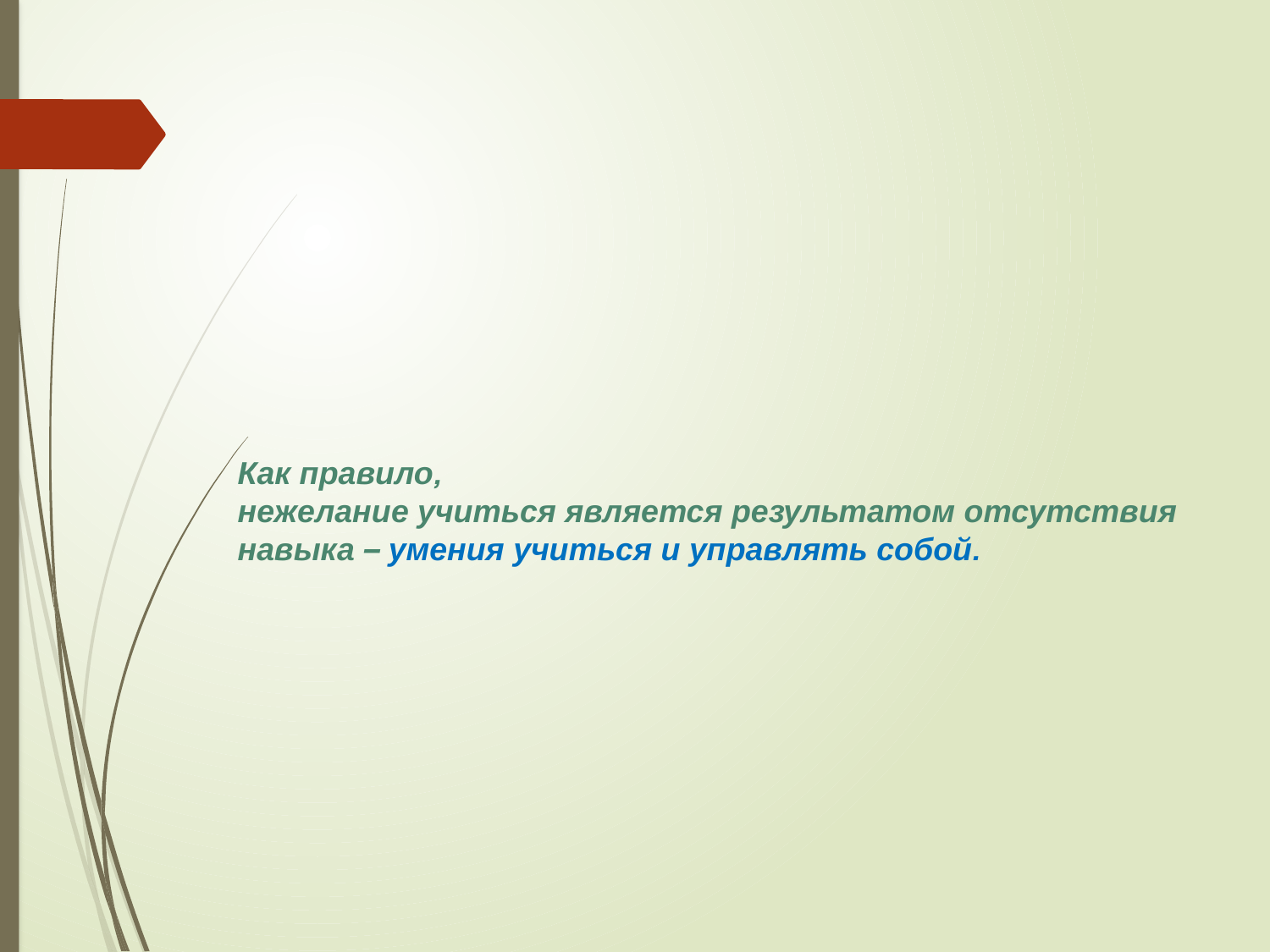

# Как правило, нежелание учиться является результатом отсутствия навыка – умения учиться и управлять собой.